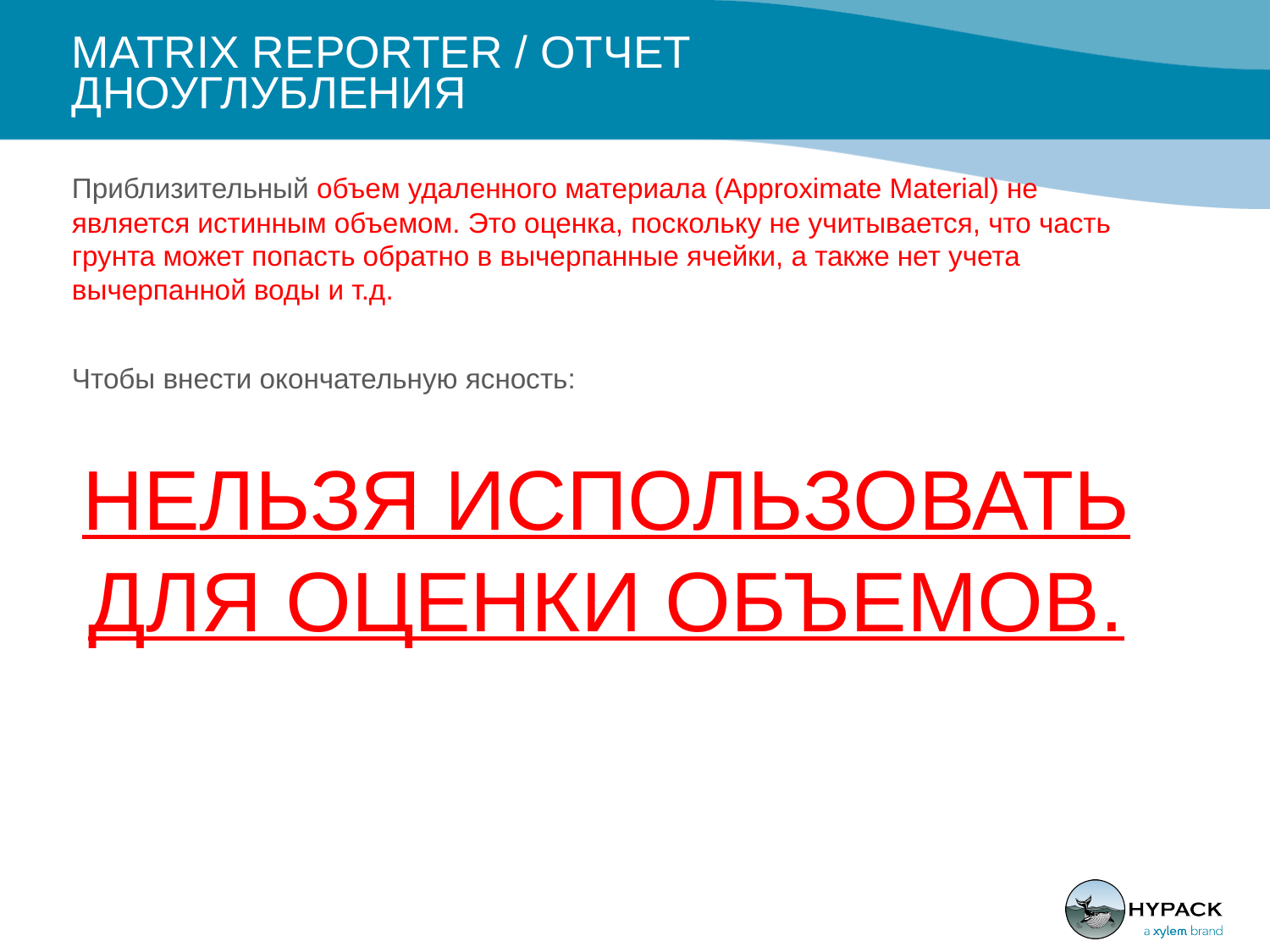

# MATRIX REPORTER / ОТЧЕТ ДНОУГЛУБЛЕНИЯ
Приблизительный объем удаленного материала (Approximate Material) не является истинным объемом. Это оценка, поскольку не учитывается, что часть грунта может попасть обратно в вычерпанные ячейки, а также нет учета вычерпанной воды и т.д.

Чтобы внести окончательную ясность:

НЕЛЬЗЯ ИСПОЛЬЗОВАТЬ ДЛЯ ОЦЕНКИ ОБЪЕМОВ.